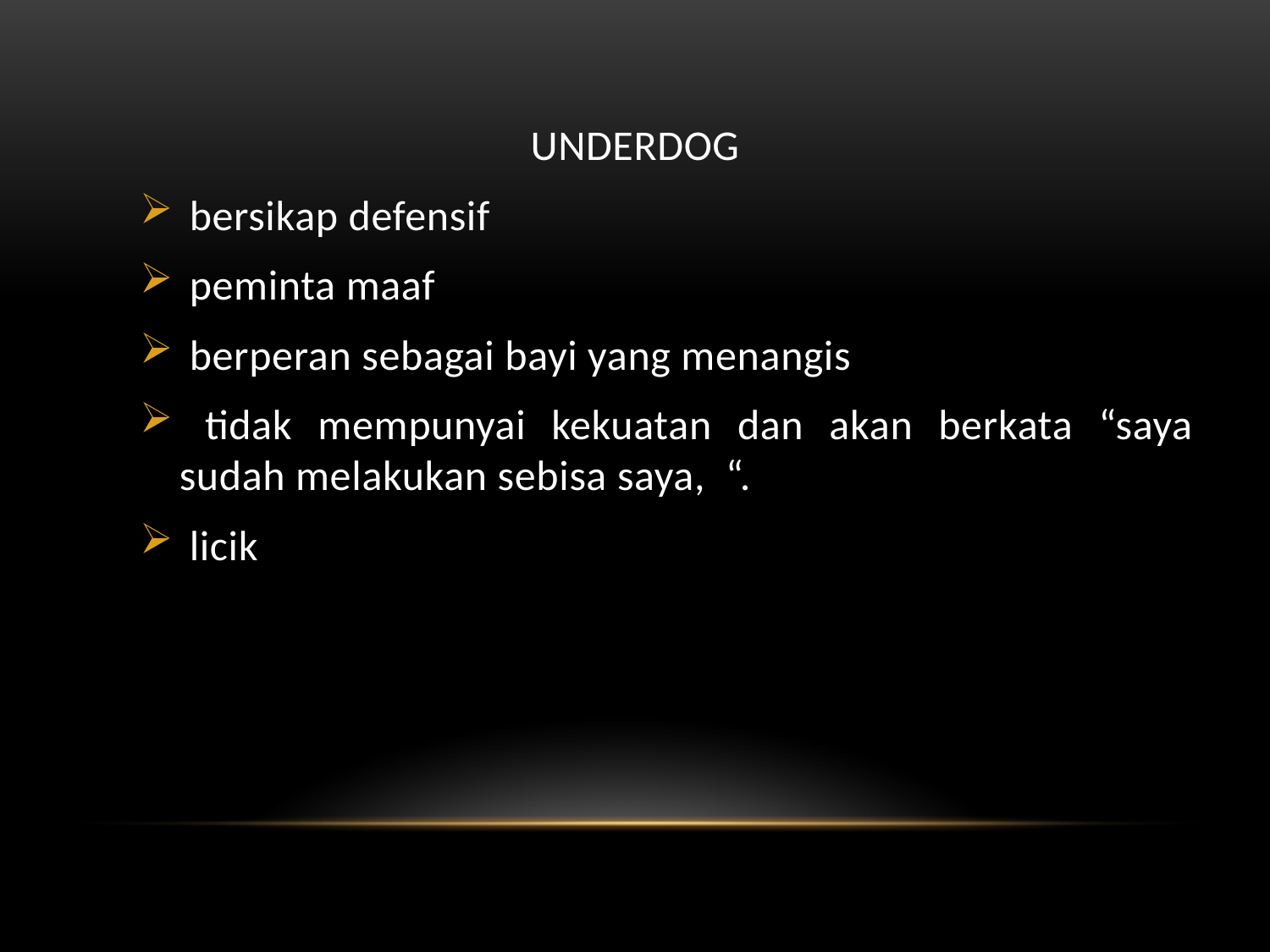

UNDERDOG
 bersikap defensif
 peminta maaf
 berperan sebagai bayi yang menangis
 tidak mempunyai kekuatan dan akan berkata “saya sudah melakukan sebisa saya,  “.
 licik